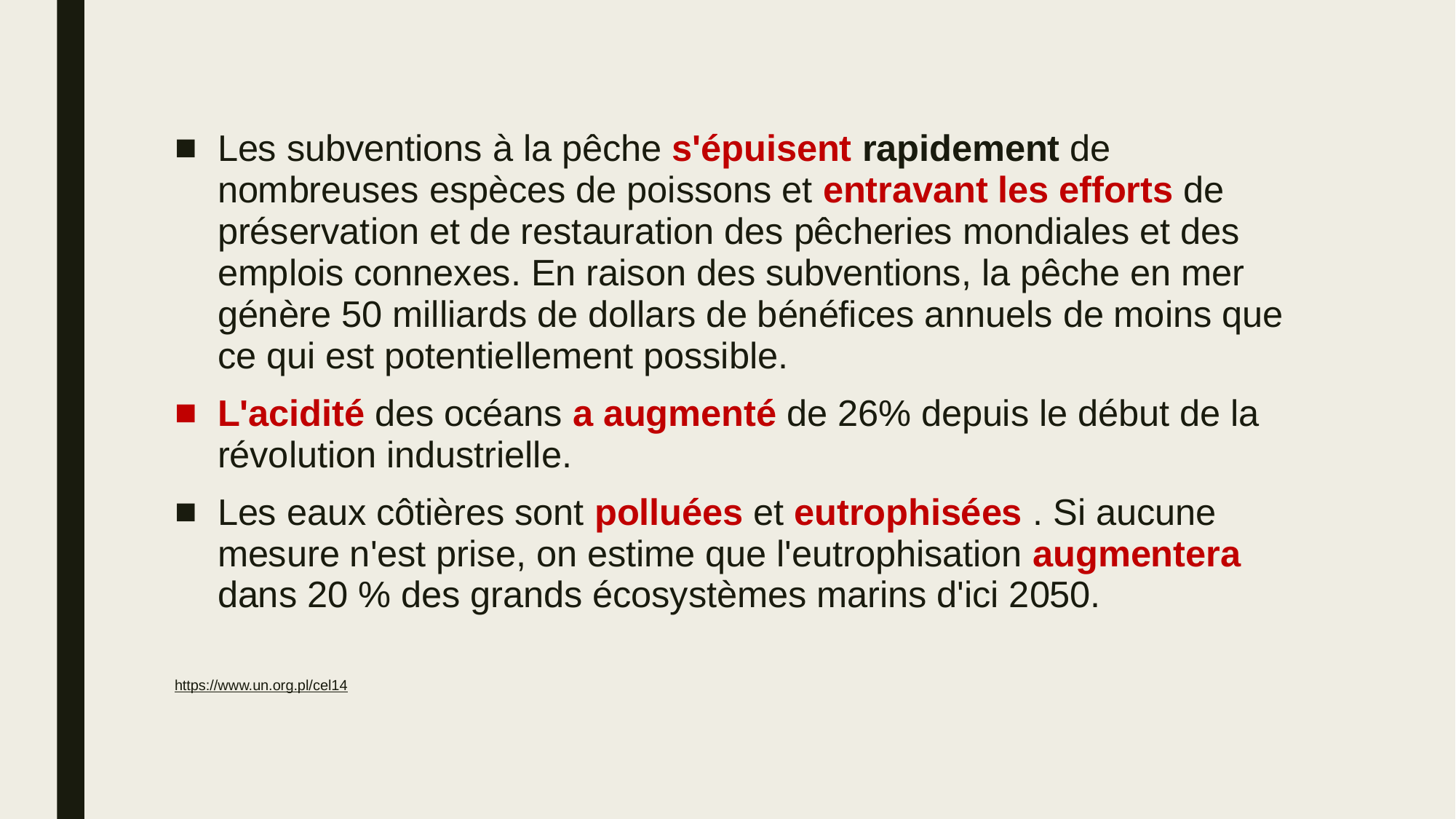

Les subventions à la pêche s'épuisent rapidement de nombreuses espèces de poissons et entravant les efforts de préservation et de restauration des pêcheries mondiales et des emplois connexes. En raison des subventions, la pêche en mer génère 50 milliards de dollars de bénéfices annuels de moins que ce qui est potentiellement possible.
L'acidité des océans a augmenté de 26% depuis le début de la révolution industrielle.
Les eaux côtières sont polluées et eutrophisées . Si aucune mesure n'est prise, on estime que l'eutrophisation augmentera dans 20 % des grands écosystèmes marins d'ici 2050.

https://www.un.org.pl/cel14